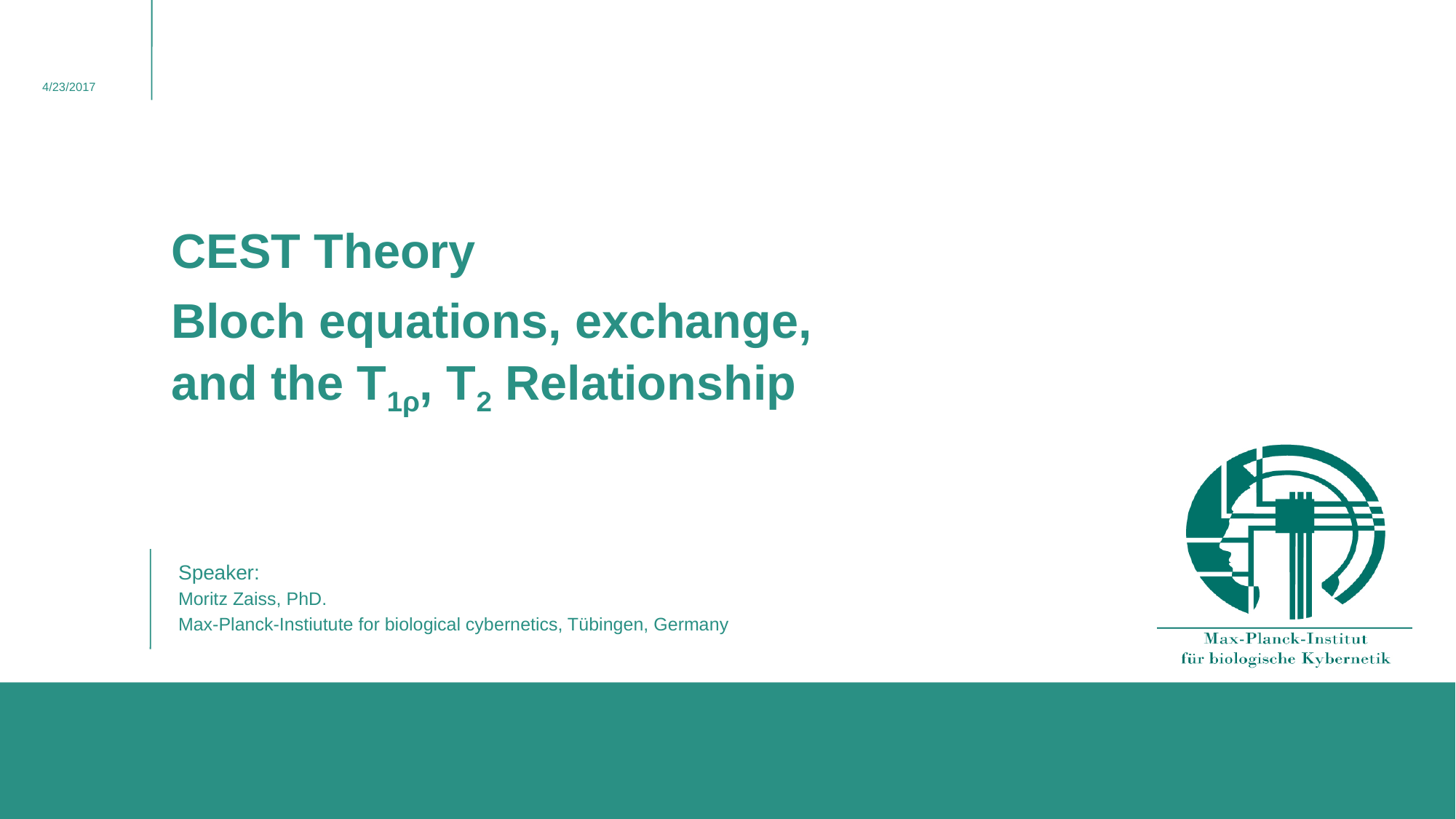

4/23/2017
# CEST Theory Bloch equations, exchange, and the T1ρ, T2 Relationship
Speaker:
Moritz Zaiss, PhD.
Max-Planck-Instiutute for biological cybernetics, Tübingen, Germany